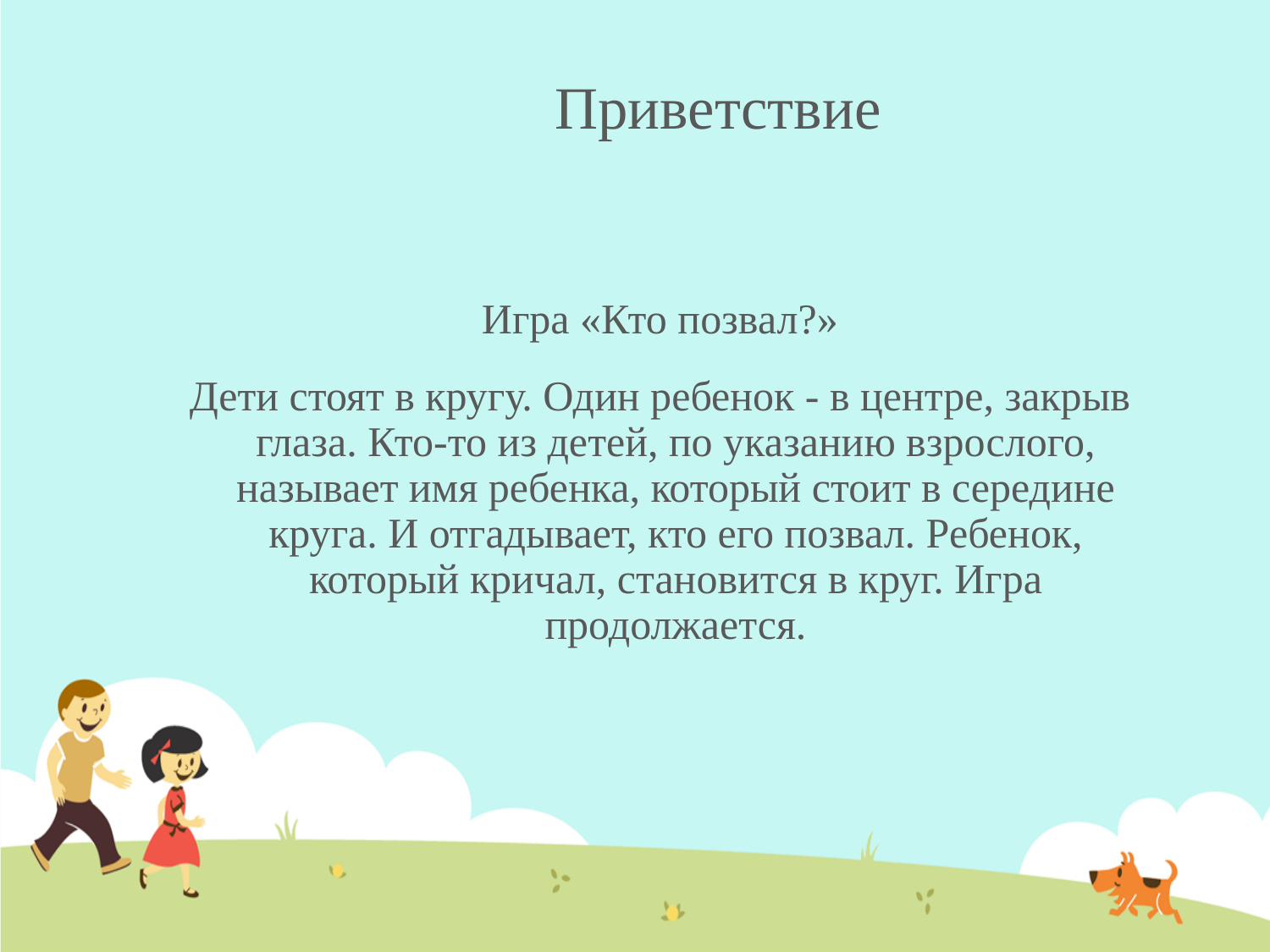

# Приветствие

Игра «Кто позвал?»
Дети стоят в кругу. Один ребенок - в центре, закрыв глаза. Кто-то из детей, по указанию взрослого, называет имя ребенка, который стоит в середине круга. И отгадывает, кто его позвал. Ребенок, который кричал, становится в круг. Игра продолжается.